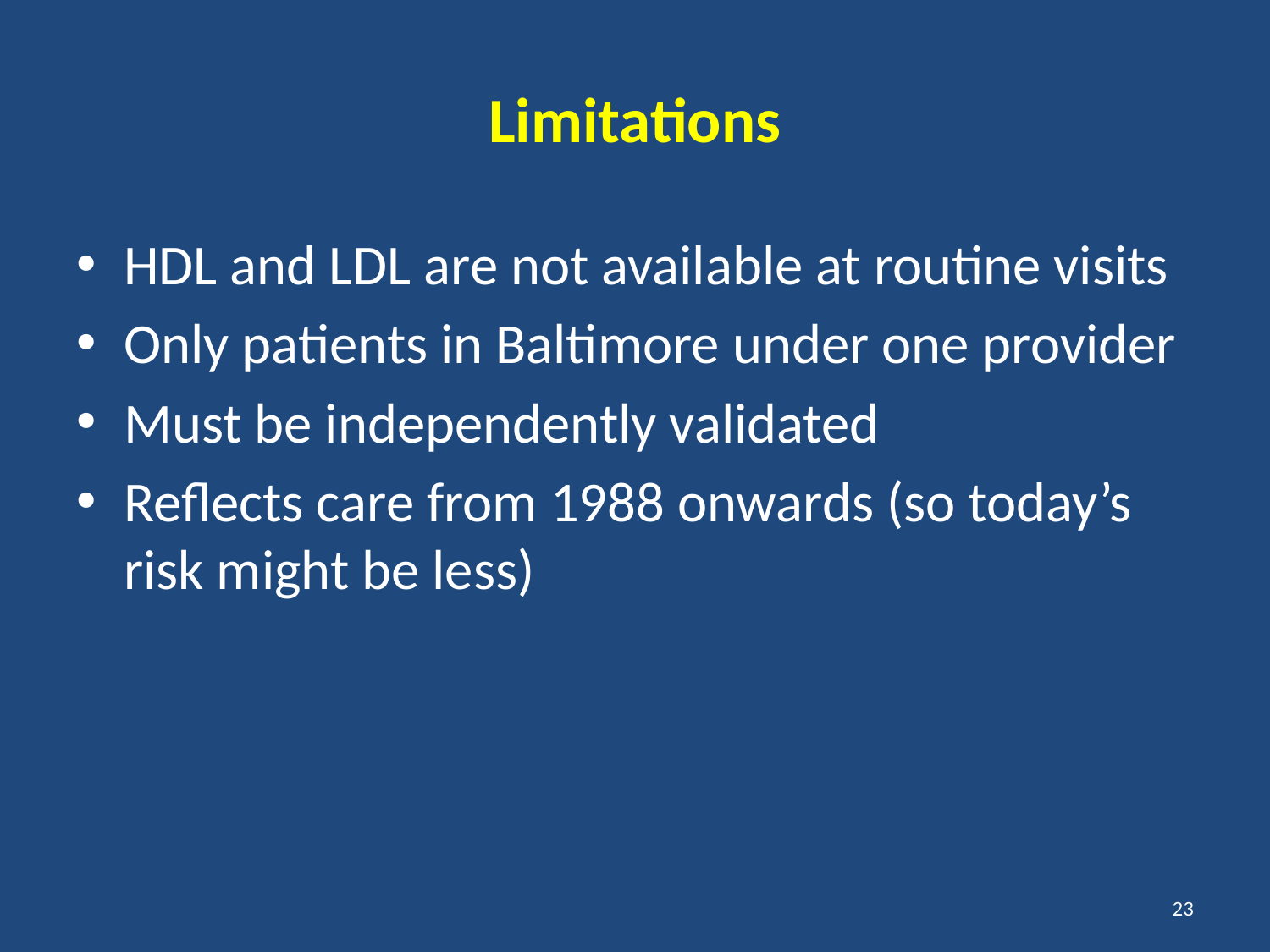

# Limitations
HDL and LDL are not available at routine visits
Only patients in Baltimore under one provider
Must be independently validated
Reflects care from 1988 onwards (so today’s risk might be less)
23